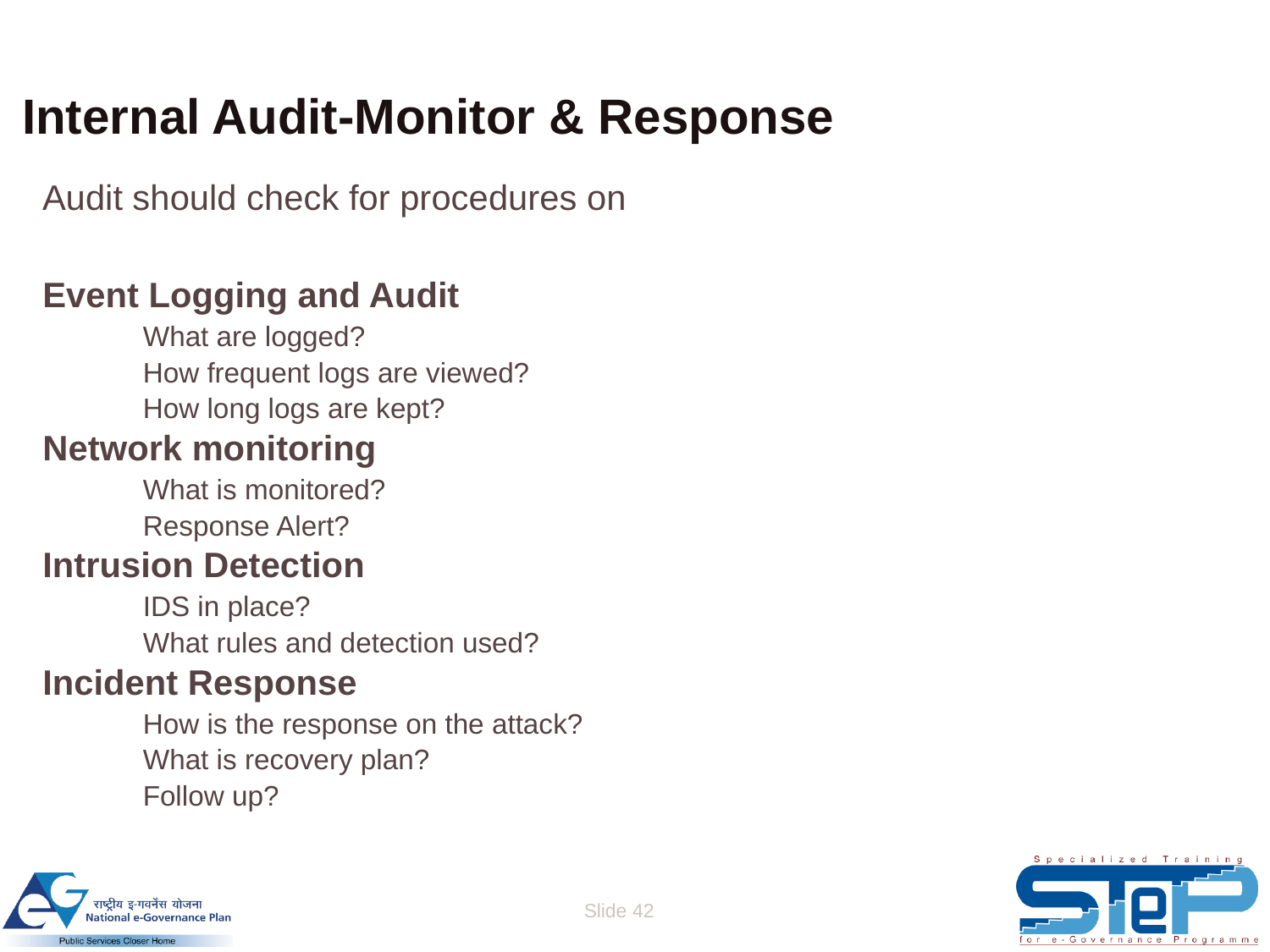

# Internal Audit-Monitor & Response
Audit should check for procedures on

Event Logging and Audit
What are logged?
How frequent logs are viewed?
How long logs are kept?
Network monitoring
What is monitored?
Response Alert?
Intrusion Detection
IDS in place?
What rules and detection used?
Incident Response
How is the response on the attack?
What is recovery plan?
Follow up?